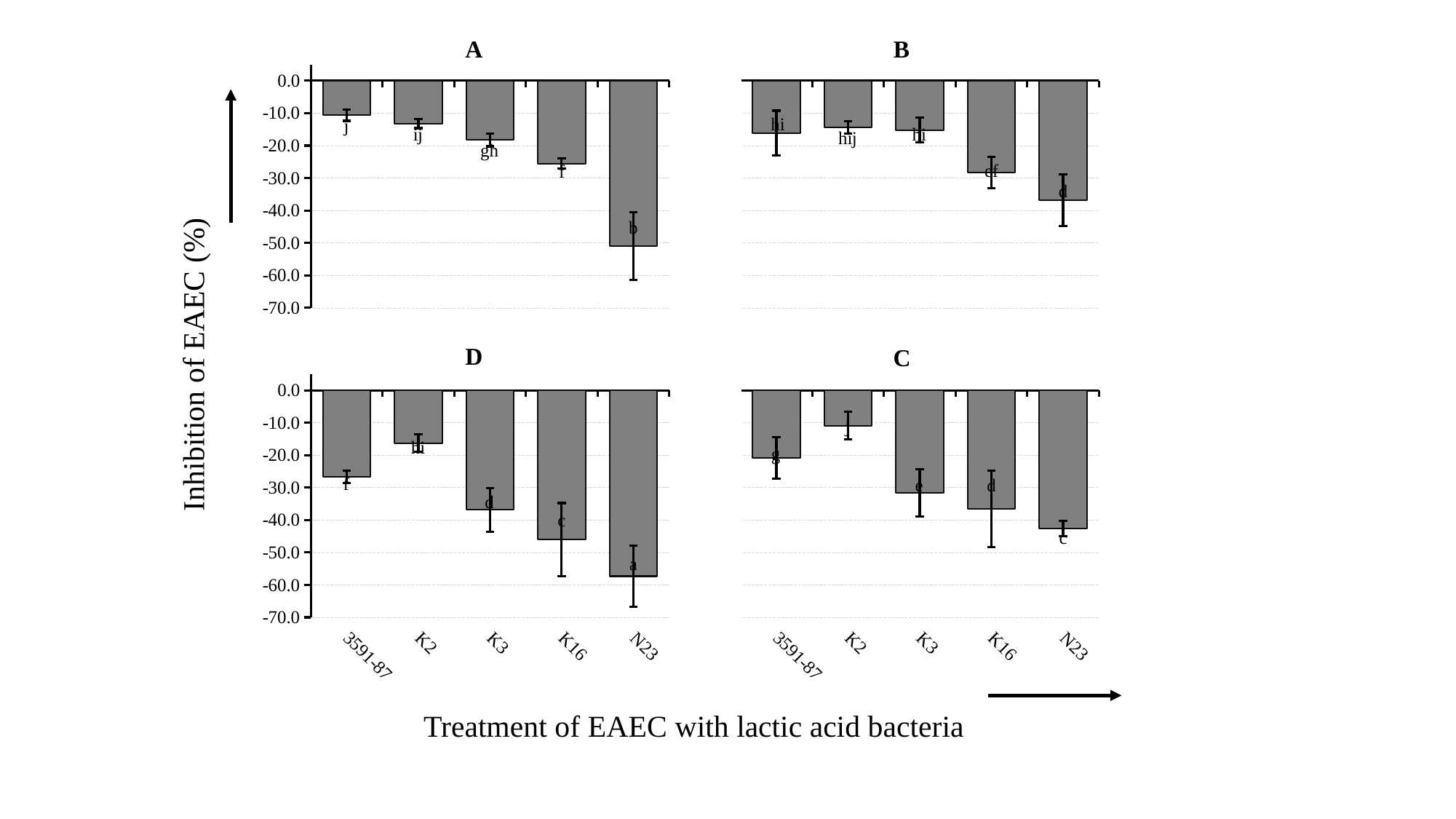

B
A
D
C

### Chart

| Category |  |
|---|---|
| 3591-87 | -10.5954 |
| K2 | -13.215 |
| K3 | -18.2367 |
| K16 | -25.526 |
| N23 | -50.9859 |

### Chart

| Category |  |
|---|---|
| 3591-87 | -16.1505 |
| K2 | -14.3001 |
| K3 | -15.1858 |
| K16 | -28.3271 |
| N23 | -36.8268 |
Inhibition of EAEC (%)

### Chart

| Category |  |
|---|---|
| 3591-87 | -26.6545 |
| K2 | -16.2895 |
| K3 | -36.8711 |
| K16 | -46.0093 |
| N23 | -57.3376 |

### Chart

| Category |  |
|---|---|
| 3591-87 | -20.7965 |
| K2 | -10.9543 |
| K3 | -31.6141 |
| K16 | -36.5555 |
| N23 | -42.6493 |
Treatment of EAEC with lactic acid bacteria